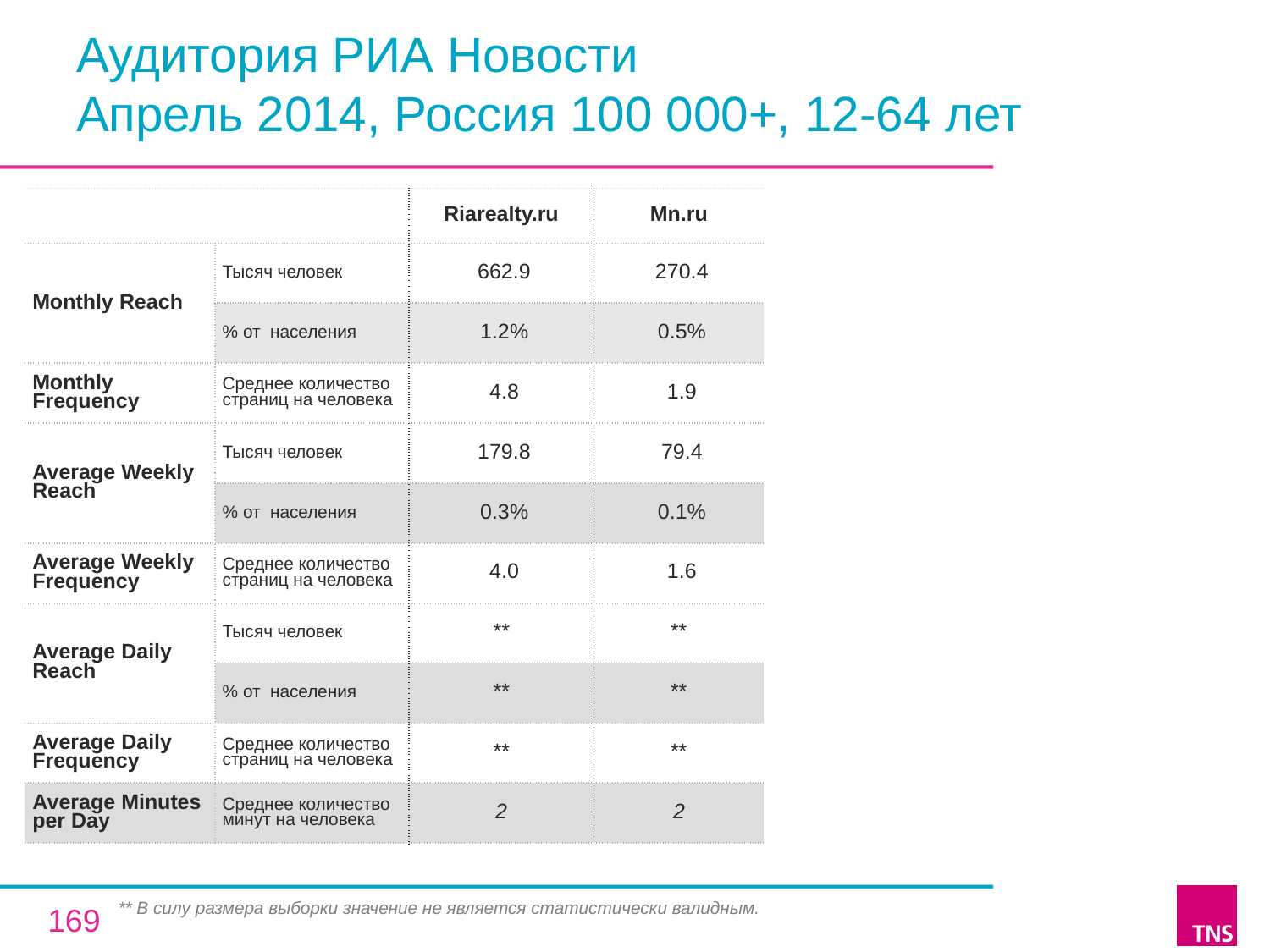

# Аудитория РИА Новости Апрель 2014, Россия 100 000+, 12-64 лет
|  |  | Riarealty.ru | Mn.ru |
| --- | --- | --- | --- |
| Monthly Reach | Тысяч человек | 662.9 | 270.4 |
|  | % от населения | 1.2% | 0.5% |
| Monthly Frequency | Среднее количество страниц на человека | 4.8 | 1.9 |
| Average Weekly Reach | Тысяч человек | 179.8 | 79.4 |
|  | % от населения | 0.3% | 0.1% |
| Average Weekly Frequency | Среднее количество страниц на человека | 4.0 | 1.6 |
| Average Daily Reach | Тысяч человек | \*\* | \*\* |
|  | % от населения | \*\* | \*\* |
| Average Daily Frequency | Среднее количество страниц на человека | \*\* | \*\* |
| Average Minutes per Day | Среднее количество минут на человека | 2 | 2 |
** В силу размера выборки значение не является статистически валидным.
169